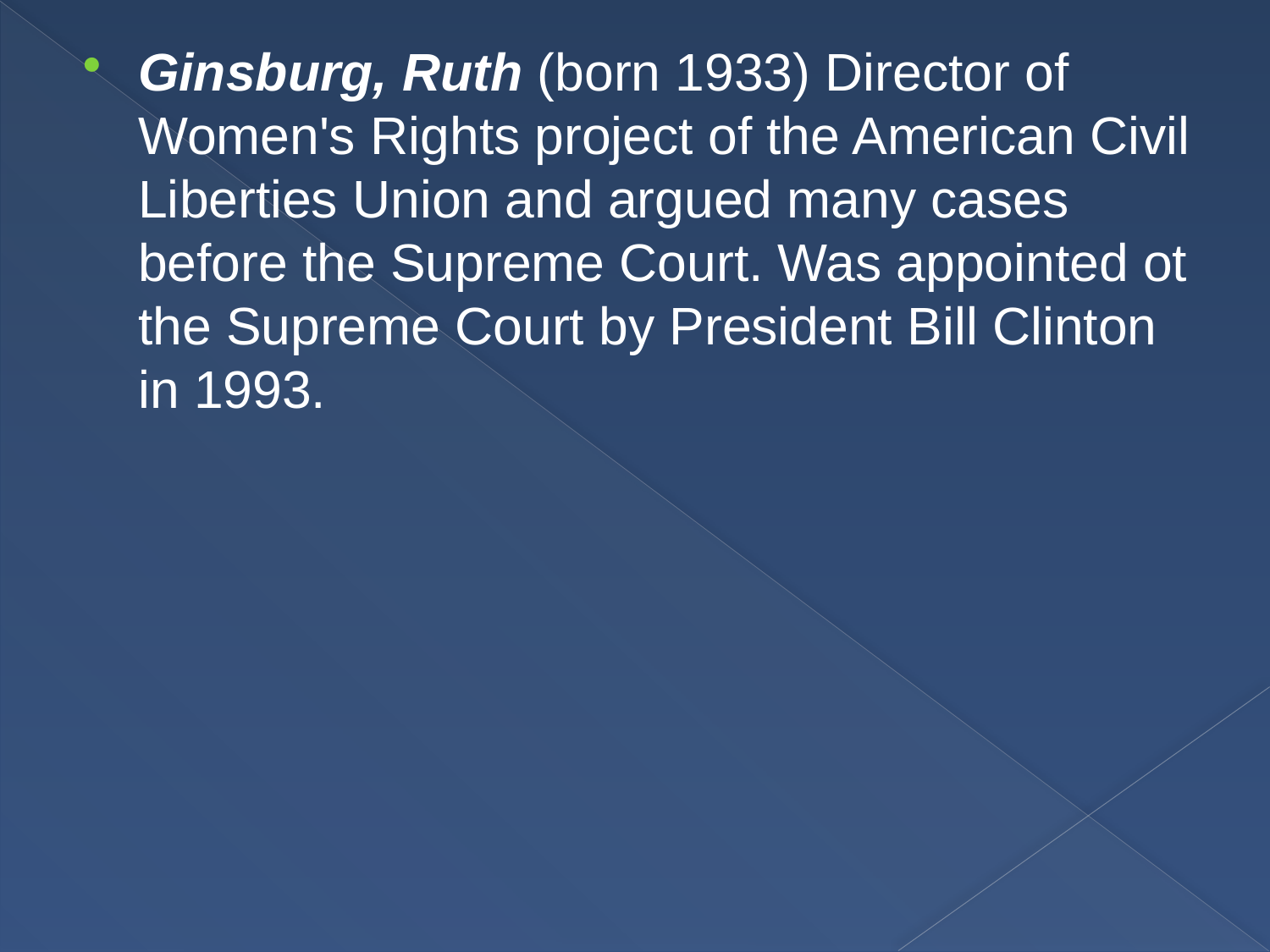

Ginsburg, Ruth (born 1933) Director of Women's Rights project of the American Civil Liberties Union and argued many cases before the Supreme Court. Was appointed ot the Supreme Court by President Bill Clinton in 1993.
#